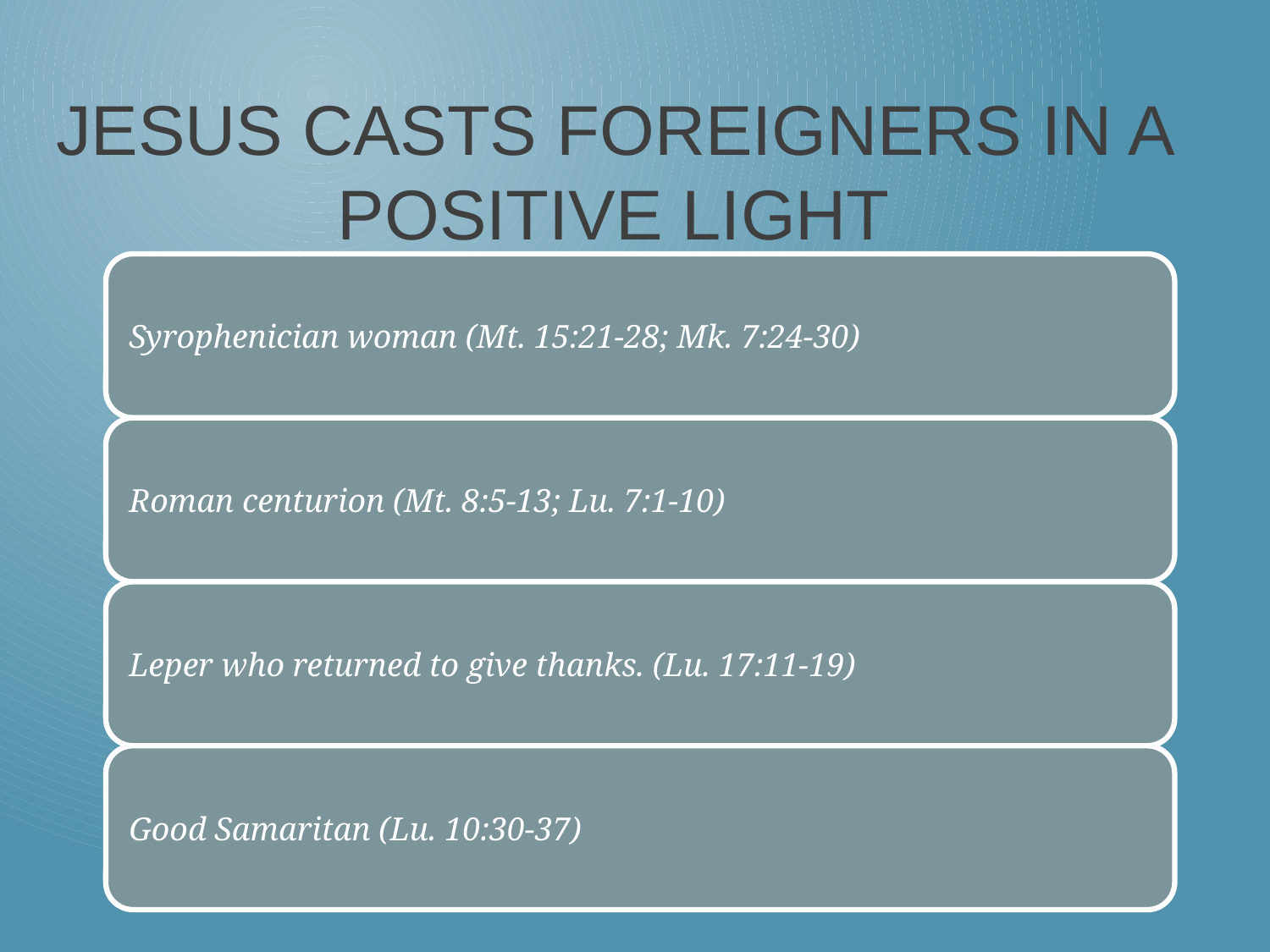

# Jesus Casts Foreigners in a Positive Light
Syrophenician woman (Mt. 15:21-28; Mk. 7:24-30)
Roman centurion (Mt. 8:5-13; Lu. 7:1-10)
Leper who returned to give thanks. (Lu. 17:11-19)
Good Samaritan (Lu. 10:30-37)